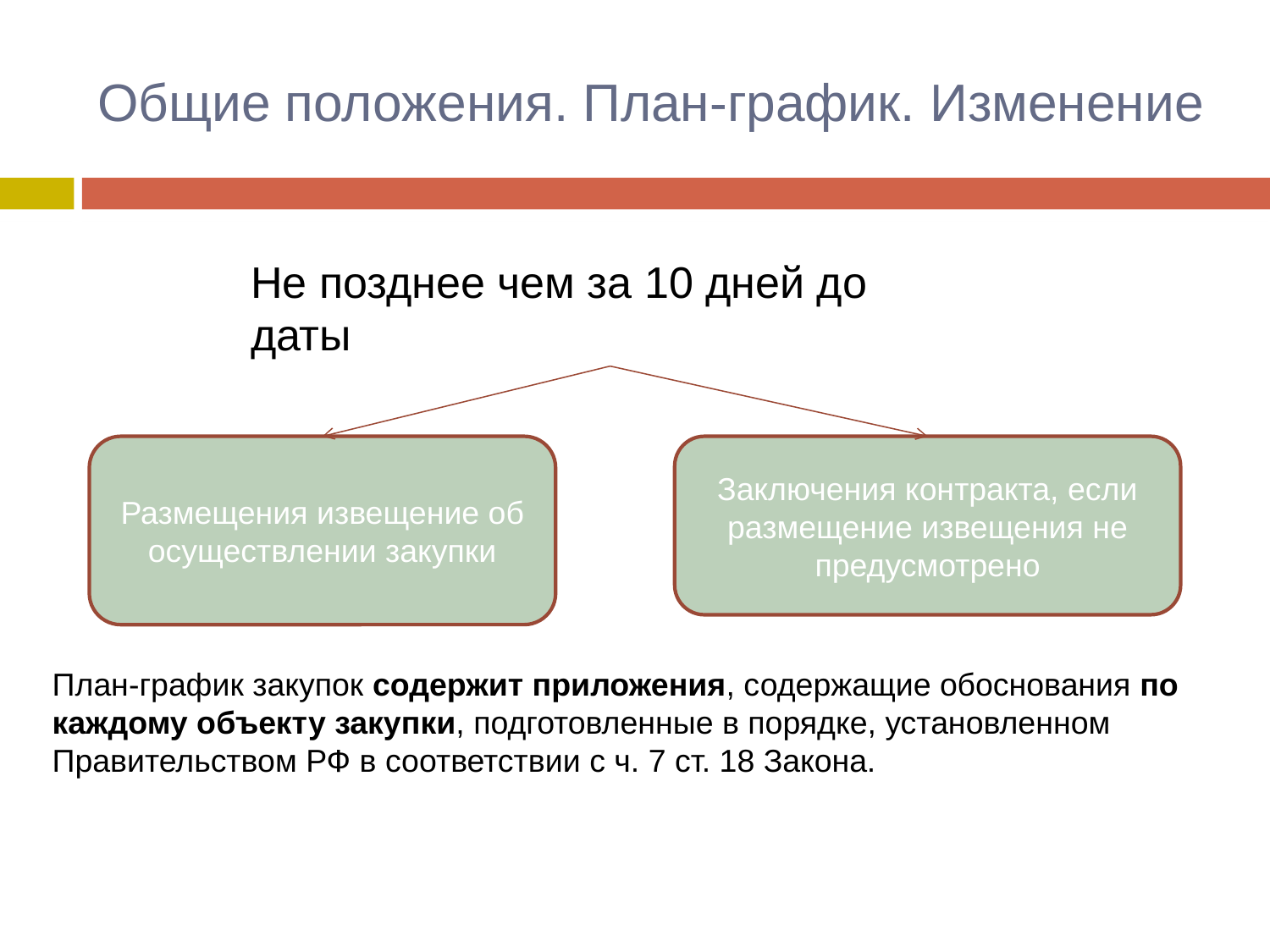

# Общие положения. План-график. Изменение
Не позднее чем за 10 дней до даты
Размещения извещение об осуществлении закупки
Заключения контракта, если размещение извещения не предусмотрено
План-график закупок содержит приложения, содержащие обоснования по каждому объекту закупки, подготовленные в порядке, установленном Правительством РФ в соответствии с ч. 7 ст. 18 Закона.